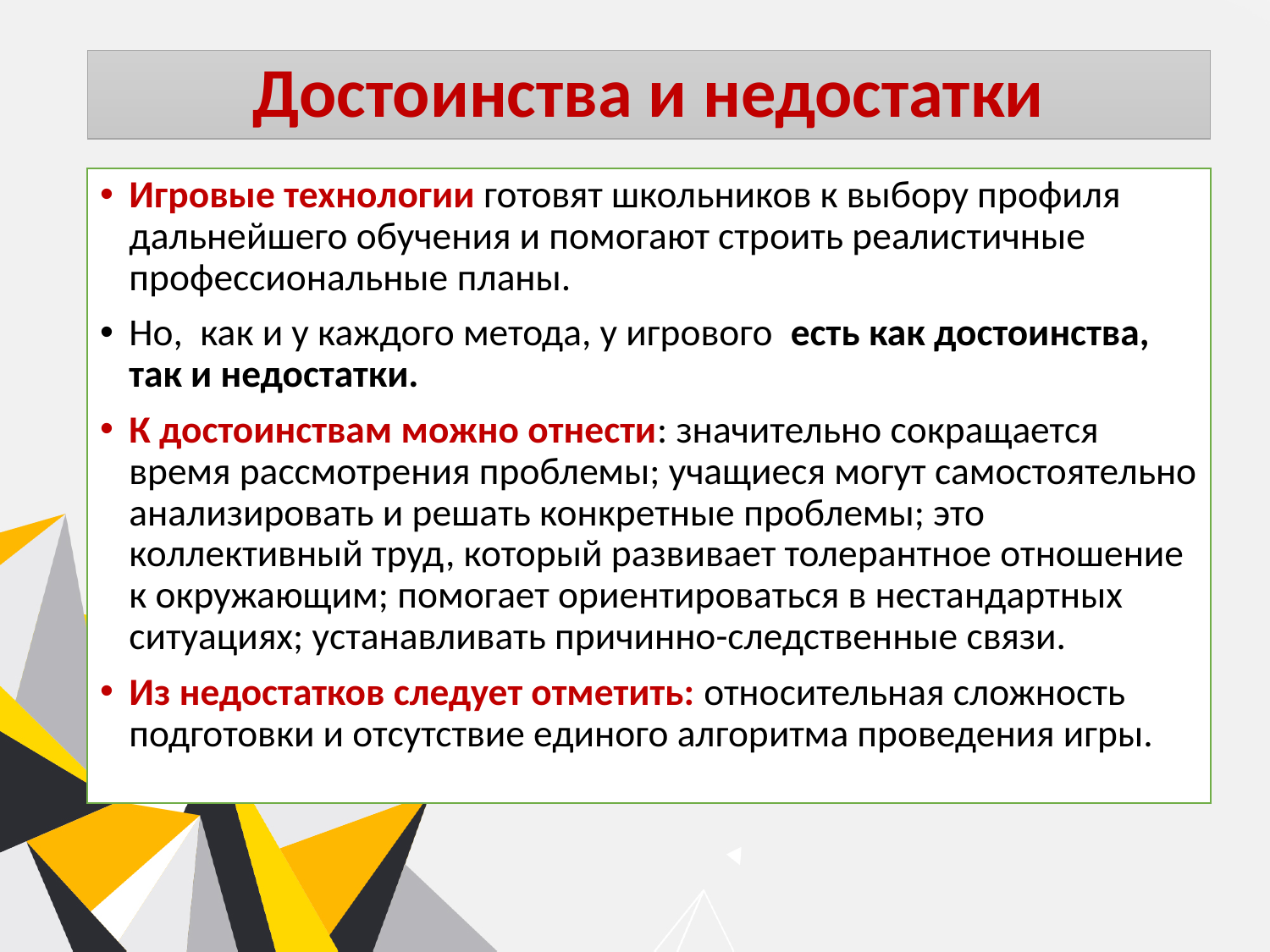

# Достоинства и недостатки
Игровые технологии готовят школьников к выбору профиля дальнейшего обучения и помогают строить реалистичные  профессиональные планы.
Но,  как и у каждого метода, у игрового  есть как достоинства, так и недостатки.
К достоинствам можно отнести: значительно сокращается время рассмотрения проблемы; учащиеся могут самостоятельно анализировать и решать конкретные проблемы; это коллективный труд, который развивает толерантное отношение к окружающим; помогает ориентироваться в нестандартных ситуациях; устанавливать причинно-следственные связи.
Из недостатков следует отметить: относительная сложность подготовки и отсутствие единого алгоритма проведения игры.